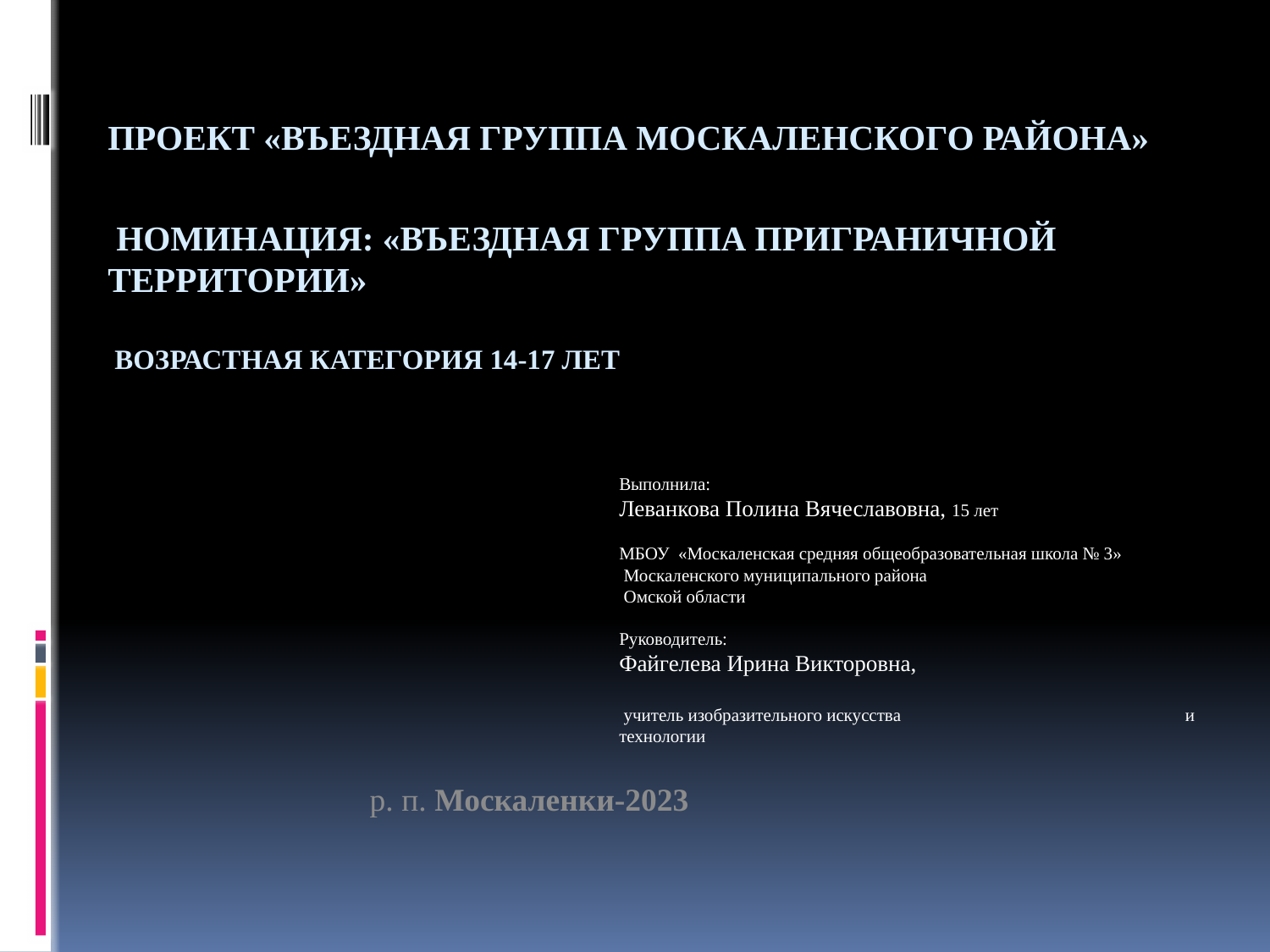

# Проект «Въездная группа Москаленского района» Номинация: «Въездная группа приграничной территории» возрастная категория 14-17 лет
Выполнила:
Леванкова Полина Вячеславовна, 15 лет

МБОУ  «Москаленская средняя общеобразовательная школа № 3»
 Москаленского муниципального района
 Омской области
Руководитель:
Файгелева Ирина Викторовна,

 учитель изобразительного искусства                                                                и технологии

р. п. Москаленки-2023